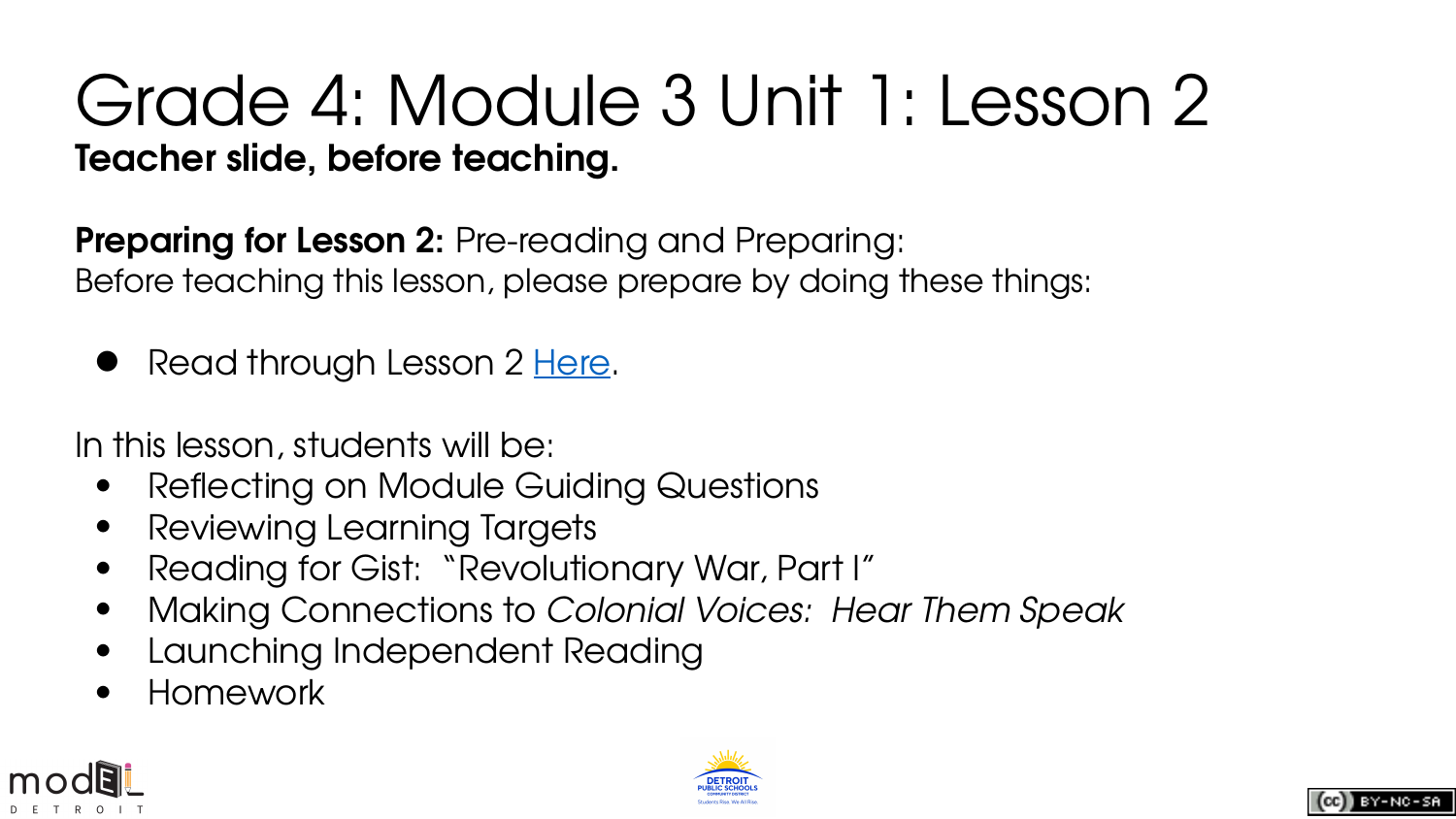

# Grade 4: Module 3 Unit 1: Lesson 2
Teacher slide, before teaching.
Preparing for Lesson 2: Pre-reading and Preparing:
Before teaching this lesson, please prepare by doing these things:
Read through Lesson 2 Here.

In this lesson, students will be:
Reflecting on Module Guiding Questions
Reviewing Learning Targets
Reading for Gist:  “Revolutionary War, Part I”
Making Connections to Colonial Voices:  Hear Them Speak
Launching Independent Reading
Homework